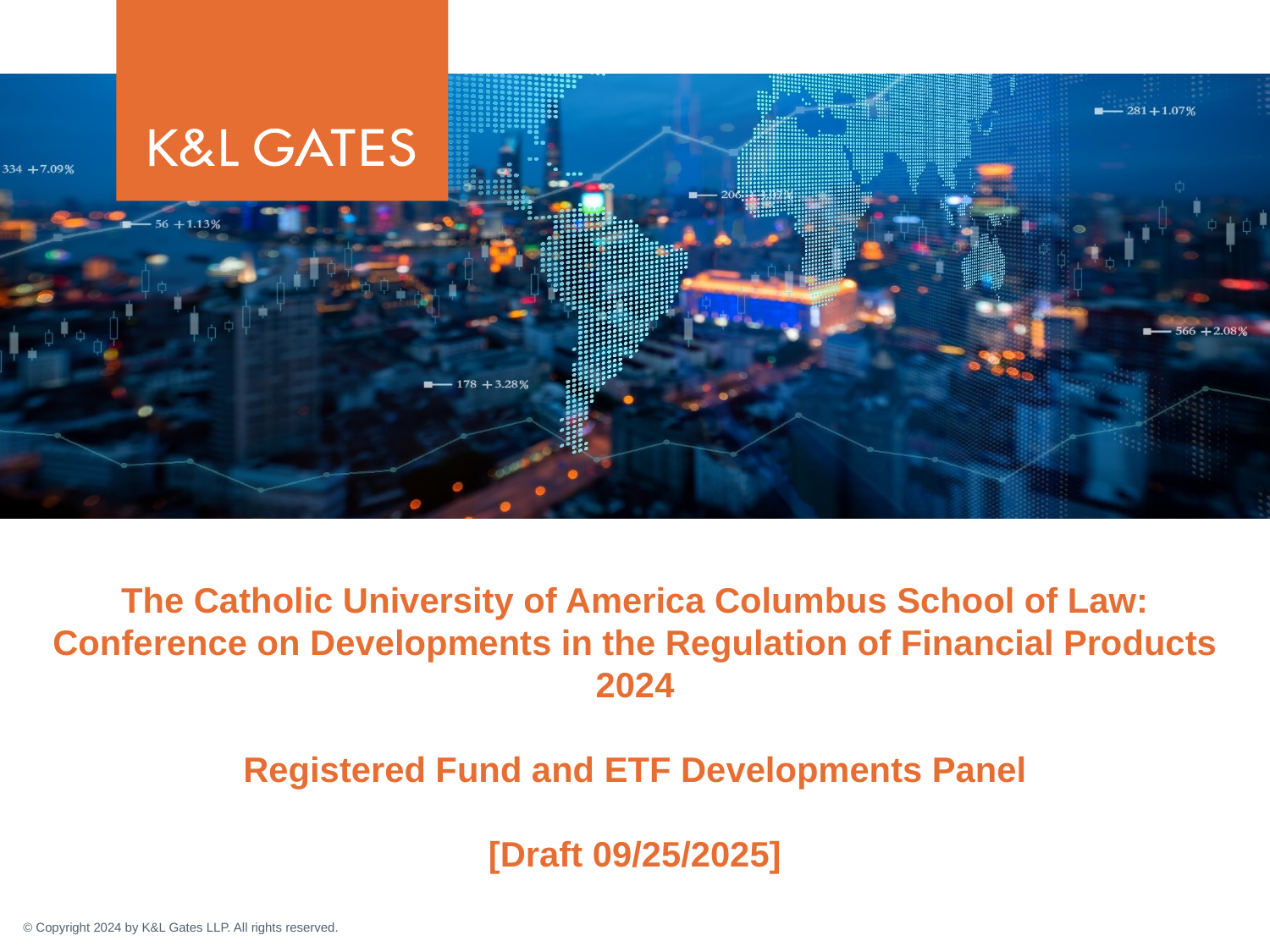

# The Catholic University of America Columbus School of Law: Conference on Developments in the Regulation of Financial Products 2024 Registered Fund and ETF Developments Panel [Draft 09/25/2025]